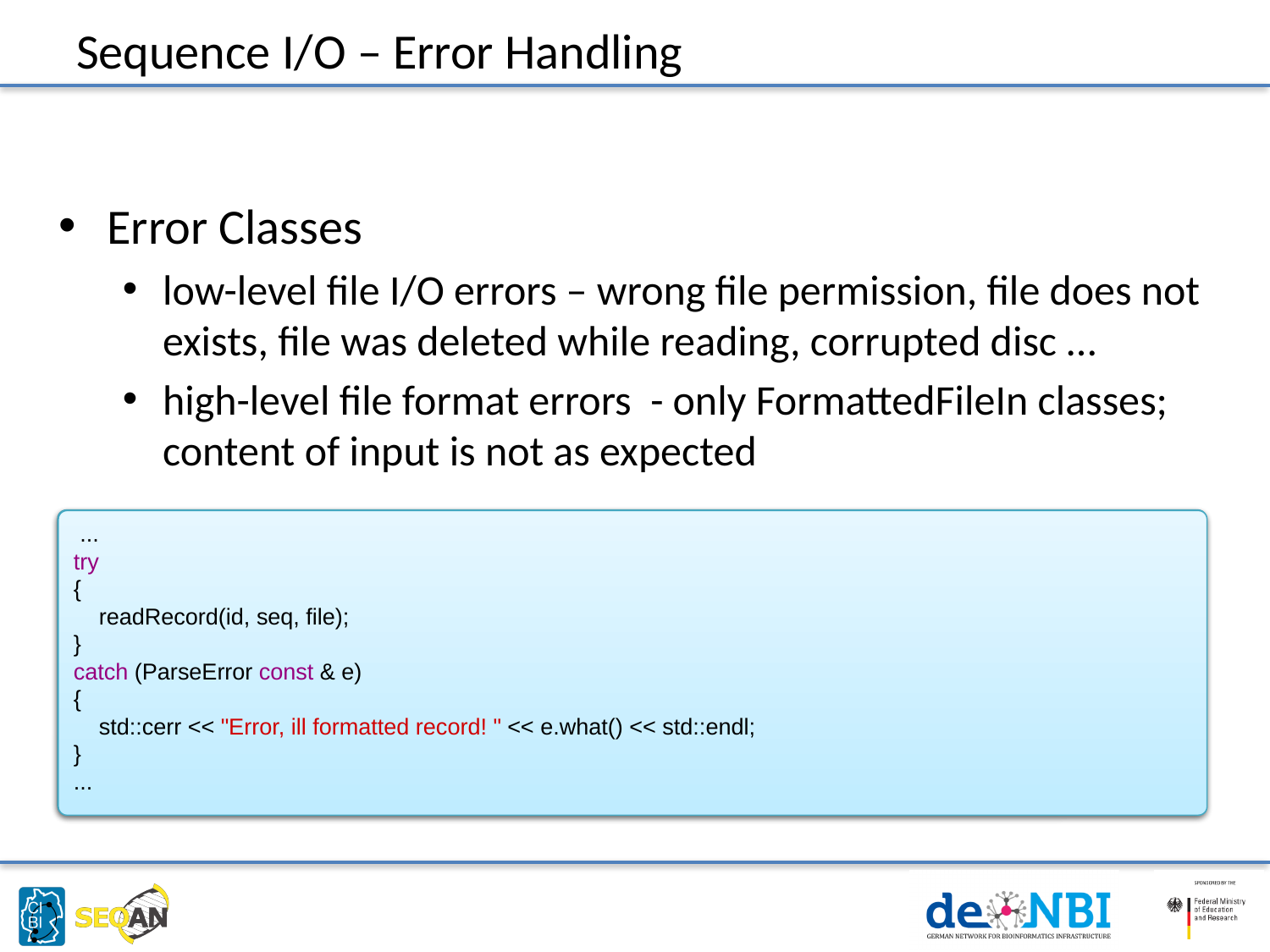

# Sequence I/O – Error Handling
Error Classes
low-level file I/O errors – wrong file permission, file does not exists, file was deleted while reading, corrupted disc …
high-level file format errors  - only FormattedFileIn classes; content of input is not as expected
 ...
try
{
    readRecord(id, seq, file);
}
catch (IOError const & e)
{
    std::cerr << "Error, could not read record! " << e.what() << std::endl;
}
...
 ...
try
{
    readRecord(id, seq, file);
}
catch (ParseError const & e)
{
    std::cerr << "Error, ill formatted record! " << e.what() << std::endl;
}
...